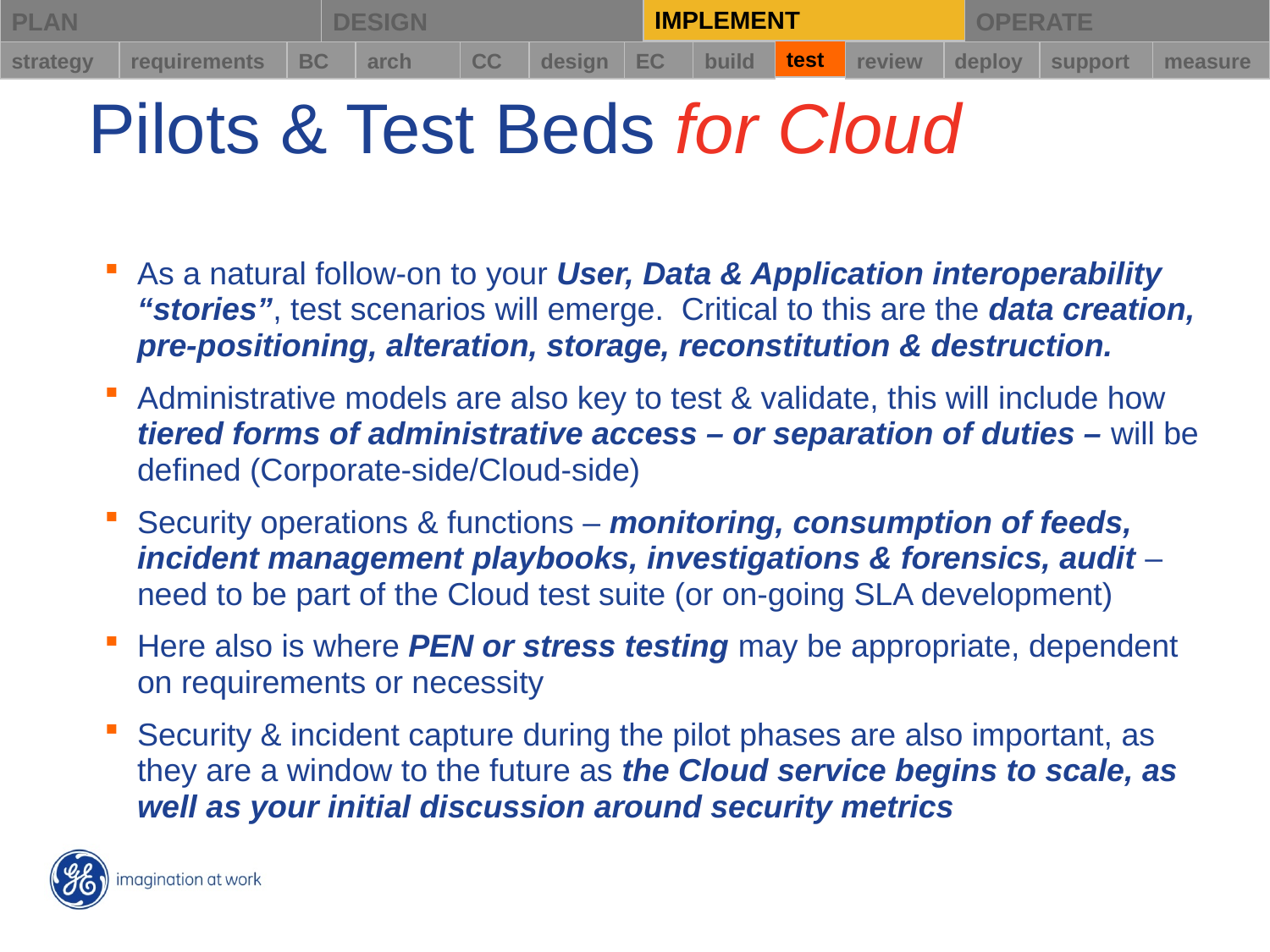

IMPLEMENT
PLAN
DESIGN
OPERATE
test
strategy
requirements
BC
CC
build
review
deploy
support
measure
arch
design
EC
# Pilots & Test Beds for Cloud
As a natural follow-on to your User, Data & Application interoperability “stories”, test scenarios will emerge.  Critical to this are the data creation, pre-positioning, alteration, storage, reconstitution & destruction.
Administrative models are also key to test & validate, this will include how tiered forms of administrative access – or separation of duties – will be defined (Corporate-side/Cloud-side)
Security operations & functions – monitoring, consumption of feeds, incident management playbooks, investigations & forensics, audit – need to be part of the Cloud test suite (or on-going SLA development)
Here also is where PEN or stress testing may be appropriate, dependent on requirements or necessity
Security & incident capture during the pilot phases are also important, as they are a window to the future as the Cloud service begins to scale, as well as your initial discussion around security metrics